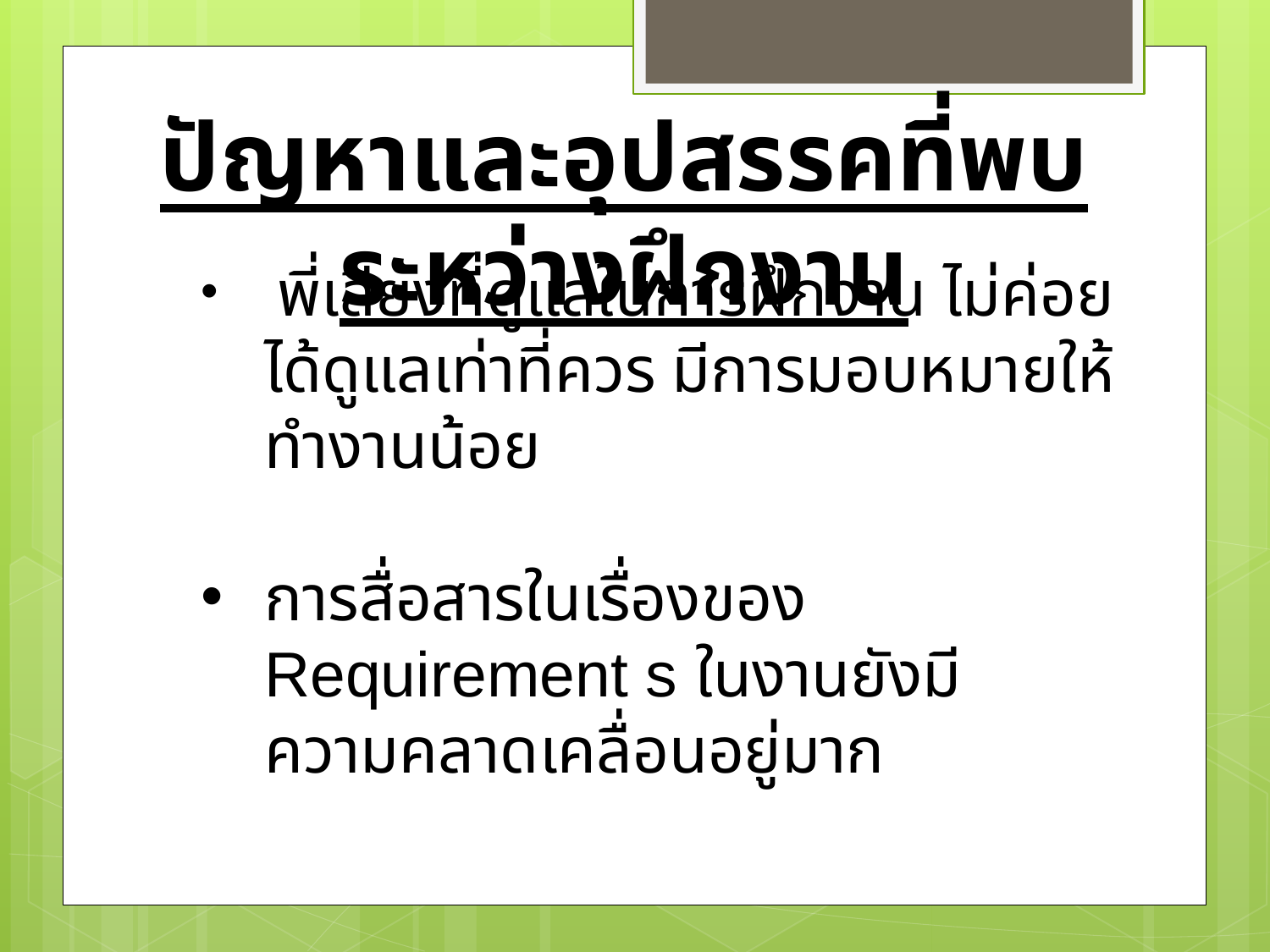

ปัญหาและอุปสรรคที่พบระหว่างฝึกงาน
 พี่เลี้ยงที่ดูแลในการฝึกงาน ไม่ค่อยได้ดูแลเท่าที่ควร มีการมอบหมายให้ทำงานน้อย

การสื่อสารในเรื่องของ Requirement s ในงานยังมีความคลาดเคลื่อนอยู่มาก